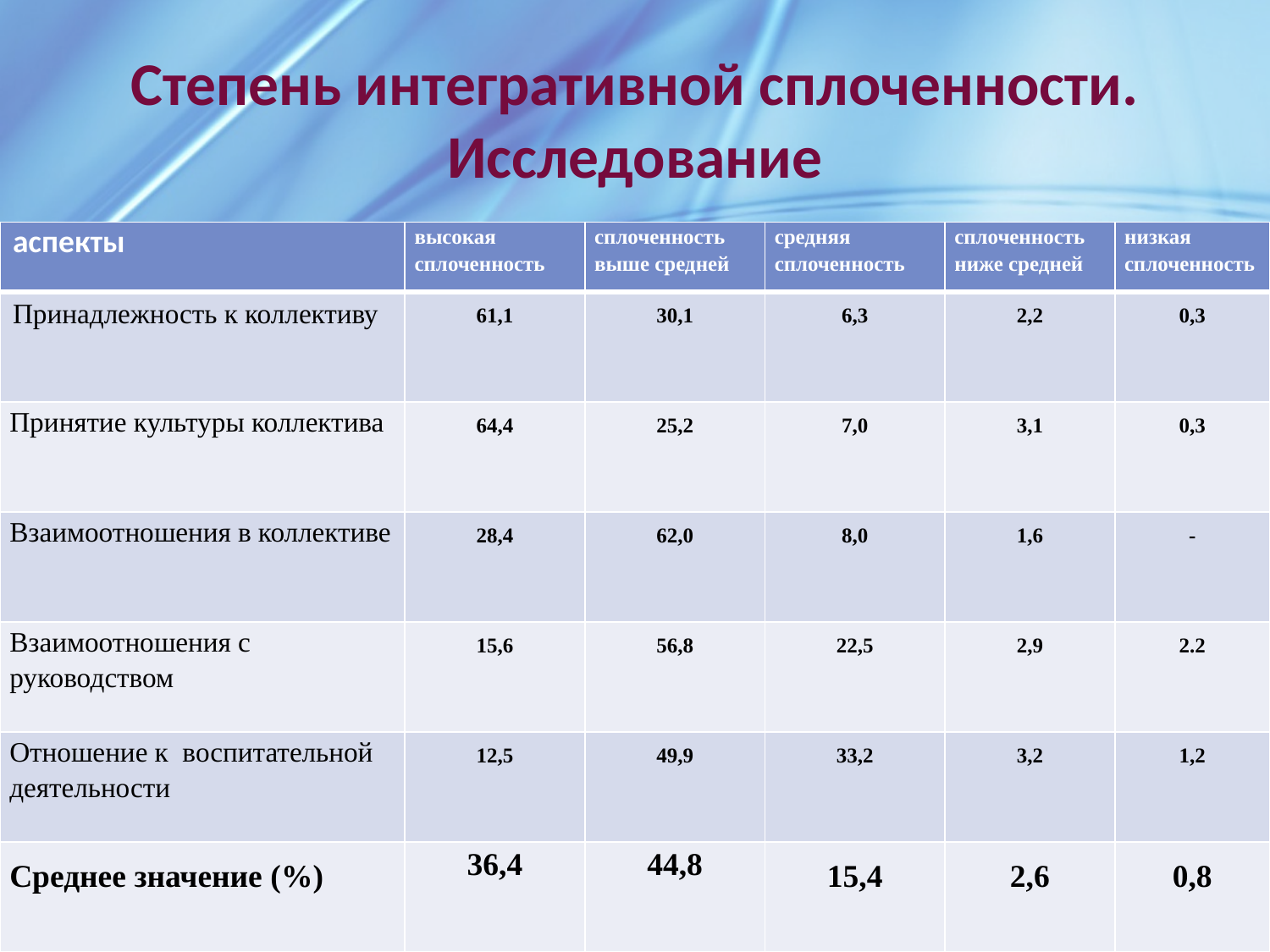

# Степень интегративной сплоченности. Исследование
| аспекты | высокая сплоченность | сплоченность выше средней | средняя сплоченность | сплоченность ниже средней | низкая сплоченность |
| --- | --- | --- | --- | --- | --- |
| Принадлежность к коллективу | 61,1 | 30,1 | 6,3 | 2,2 | 0,3 |
| Принятие культуры коллектива | 64,4 | 25,2 | 7,0 | 3,1 | 0,3 |
| Взаимоотношения в коллективе | 28,4 | 62,0 | 8,0 | 1,6 | - |
| Взаимоотношения с руководством | 15,6 | 56,8 | 22,5 | 2,9 | 2.2 |
| Отношение к воспитательной деятельности | 12,5 | 49,9 | 33,2 | 3,2 | 1,2 |
| Среднее значение (%) | 36,4 | 44,8 | 15,4 | 2,6 | 0,8 |